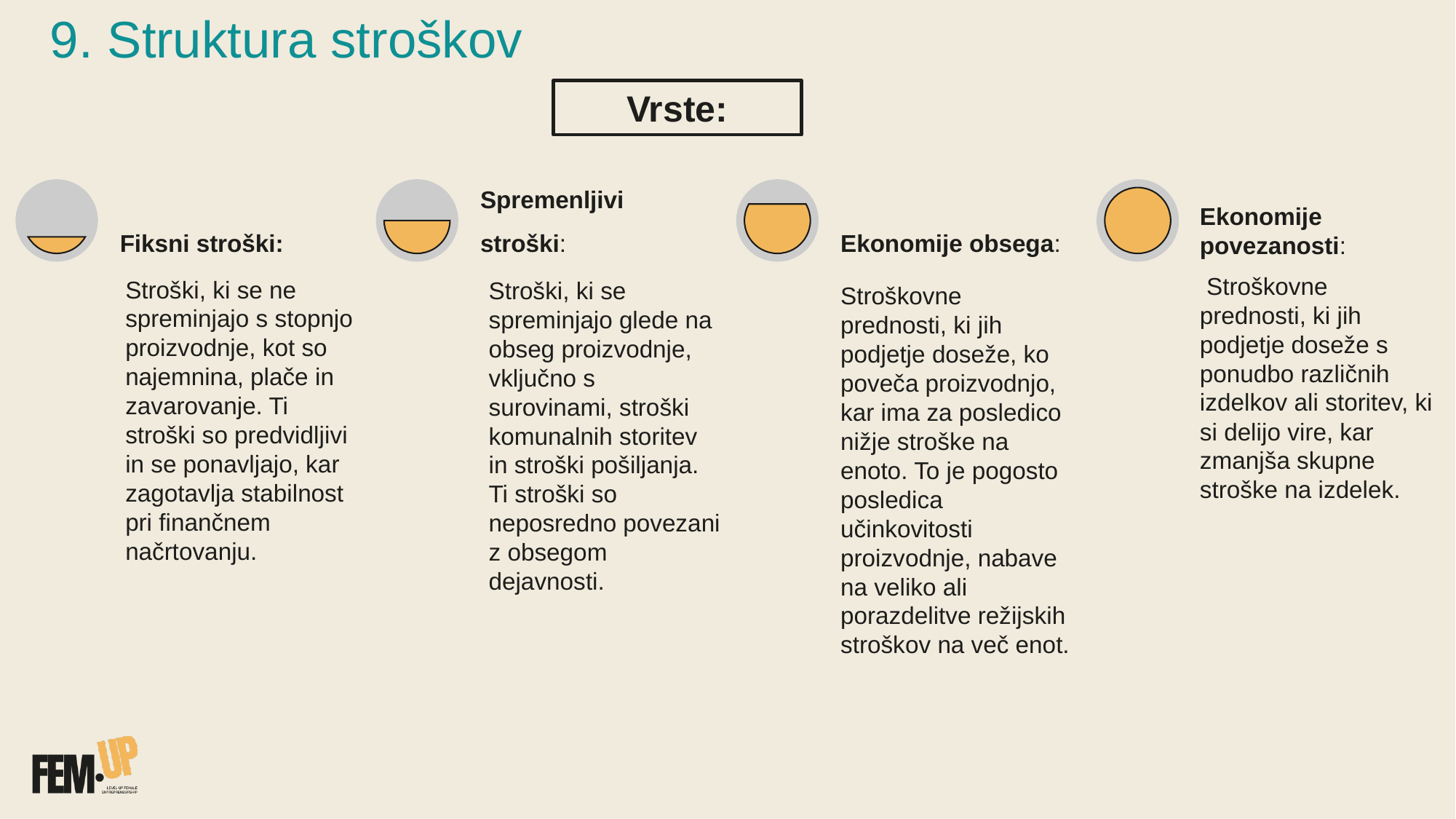

# 9. Struktura stroškov
Vrste:
Stroški, ki se ne spreminjajo s stopnjo proizvodnje, kot so najemnina, plače in zavarovanje. Ti stroški so predvidljivi in se ponavljajo, kar zagotavlja stabilnost pri finančnem načrtovanju.
Fiksni stroški:
Stroški, ki se spreminjajo glede na obseg proizvodnje, vključno s surovinami, stroški komunalnih storitev in stroški pošiljanja. Ti stroški so neposredno povezani z obsegom dejavnosti.
Spremenljivi stroški:
Stroškovne prednosti, ki jih podjetje doseže, ko poveča proizvodnjo, kar ima za posledico nižje stroške na enoto. To je pogosto posledica učinkovitosti proizvodnje, nabave na veliko ali porazdelitve režijskih stroškov na več enot.
Ekonomije obsega:
 Stroškovne prednosti, ki jih podjetje doseže s ponudbo različnih izdelkov ali storitev, ki si delijo vire, kar zmanjša skupne stroške na izdelek.
Ekonomije povezanosti: